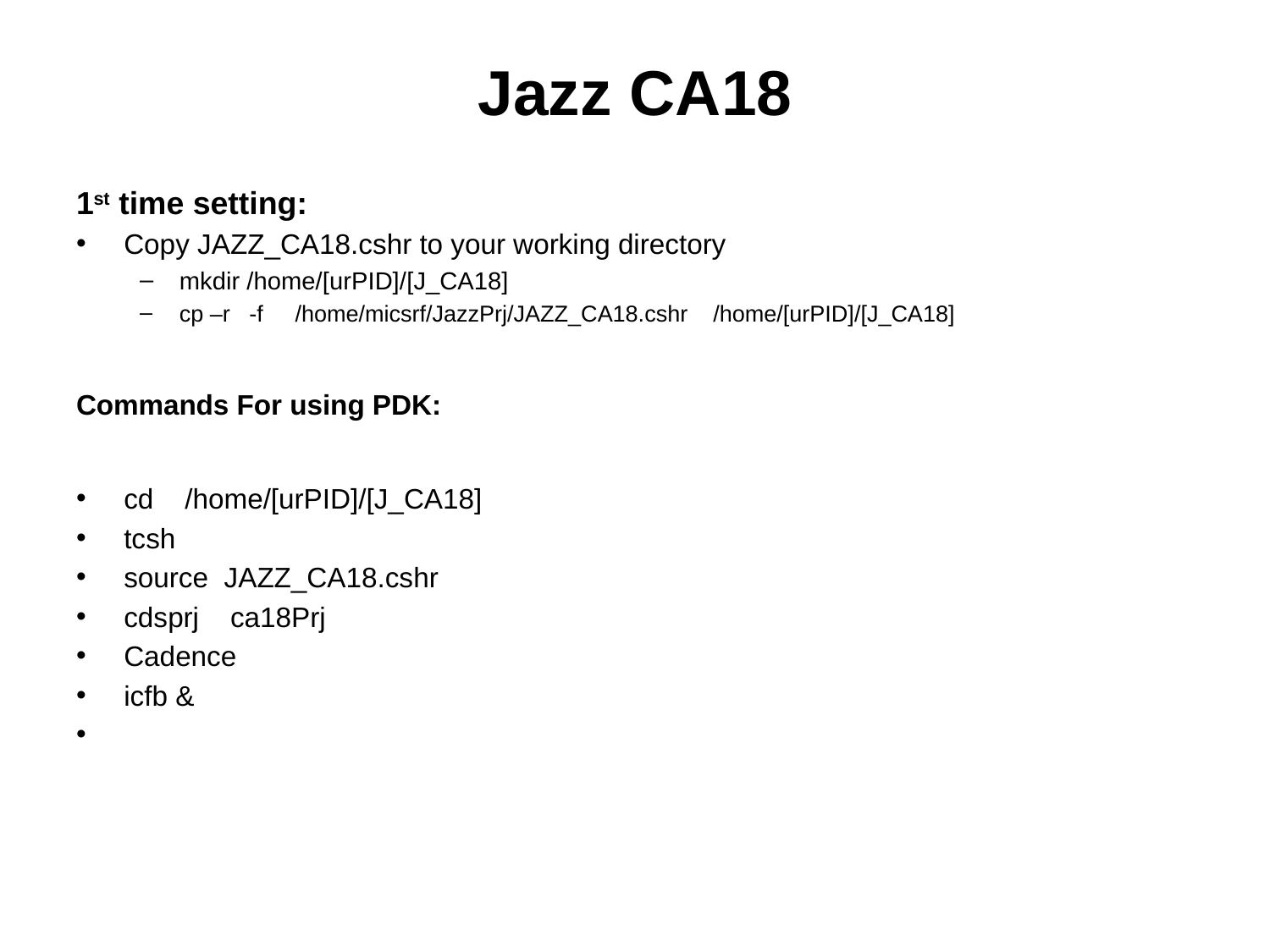

# Jazz CA18
1st time setting:
Copy JAZZ_CA18.cshr to your working directory
mkdir /home/[urPID]/[J_CA18]
cp –r   -f     /home/micsrf/JazzPrj/JAZZ_CA18.cshr    /home/[urPID]/[J_CA18]

Commands For using PDK:

cd    /home/[urPID]/[J_CA18]
tcsh
source  JAZZ_CA18.cshr
cdsprj    ca18Prj
Cadence
icfb &